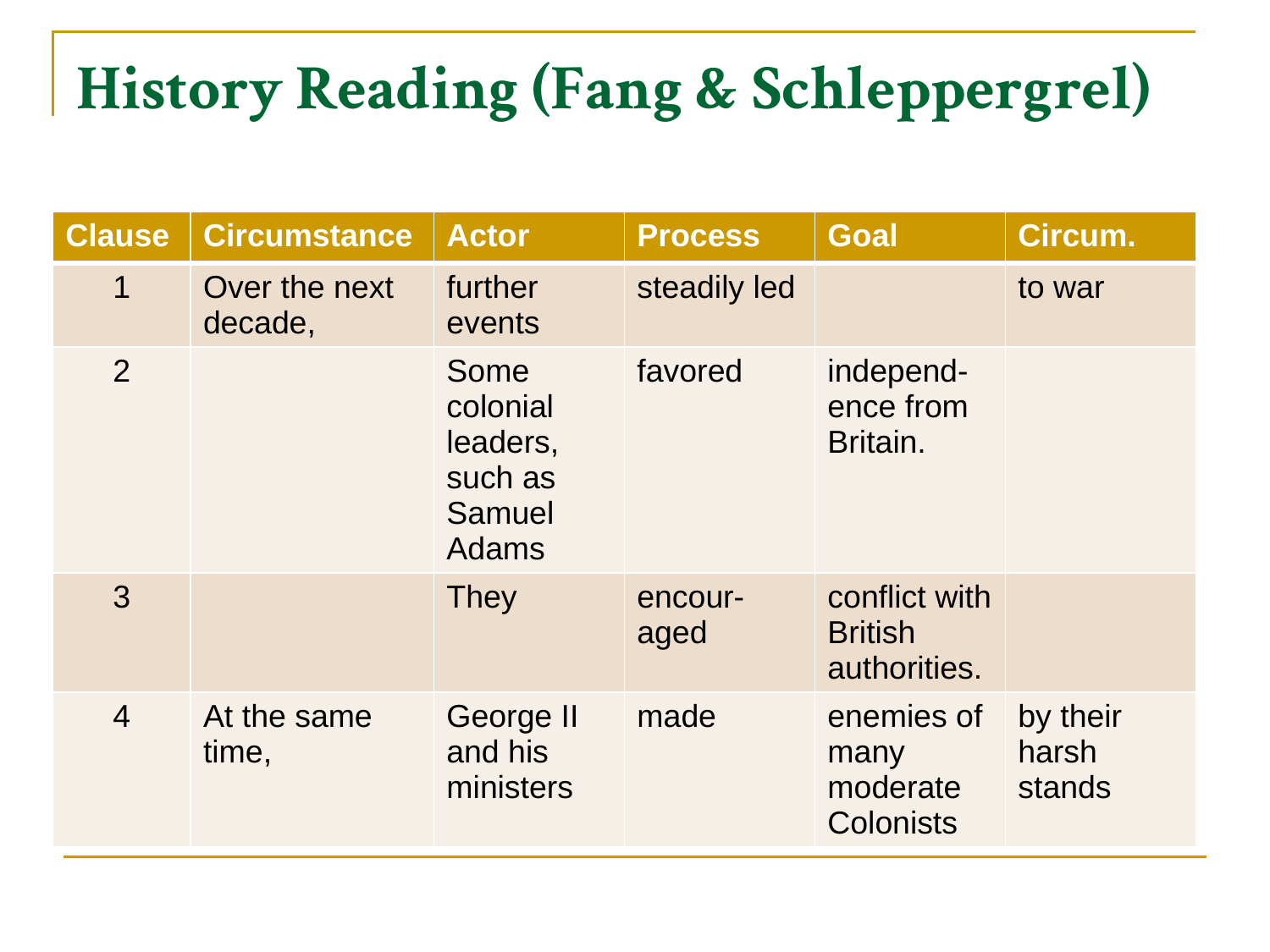

# History Reading (Fang & Schleppergrel)
| Clause | Circumstance | Actor | Process | Goal | Circum. |
| --- | --- | --- | --- | --- | --- |
| 1 | Over the next decade, | further events | steadily led |  | to war |
| 2 |  | Some colonial leaders, such as Samuel Adams | favored | independ-ence from Britain. |  |
| 3 |  | They | encour-aged | conflict with British authorities. |  |
| 4 | At the same time, | George II and his ministers | made | enemies of many moderate Colonists | by their harsh stands |